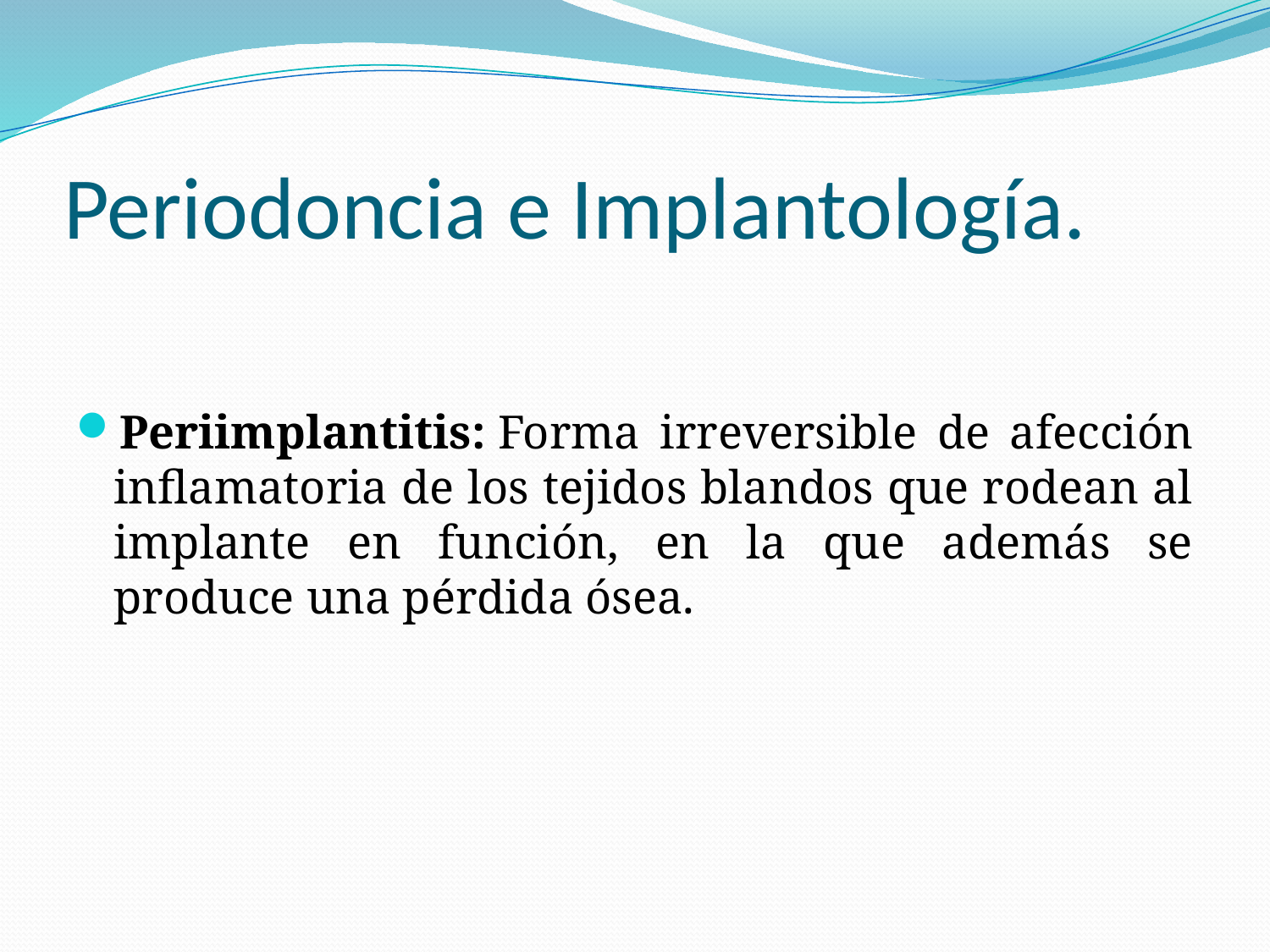

# Periodoncia e Implantología.

Periimplantitis: Forma irreversible de afección inflamatoria de los tejidos blandos que rodean al implante en función, en la que además se produce una pérdida ósea.